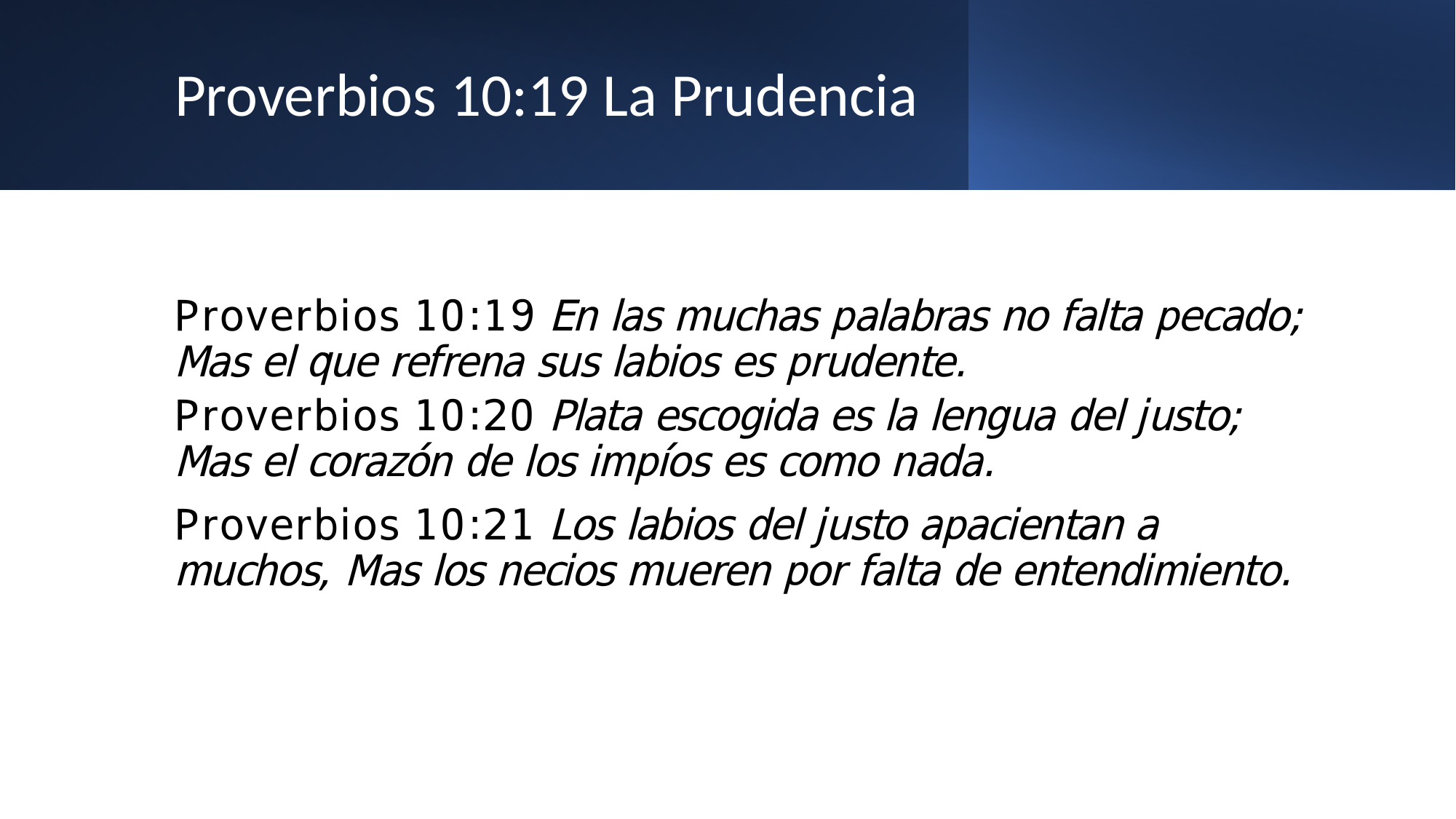

# Proverbios 10:19 La Prudencia
Proverbios 10:19 En las muchas palabras no falta pecado; Mas el que refrena sus labios es prudente.
Proverbios 10:20 Plata escogida es la lengua del justo; Mas el corazón de los impíos es como nada.
Proverbios 10:21 Los labios del justo apacientan a muchos, Mas los necios mueren por falta de entendimiento.